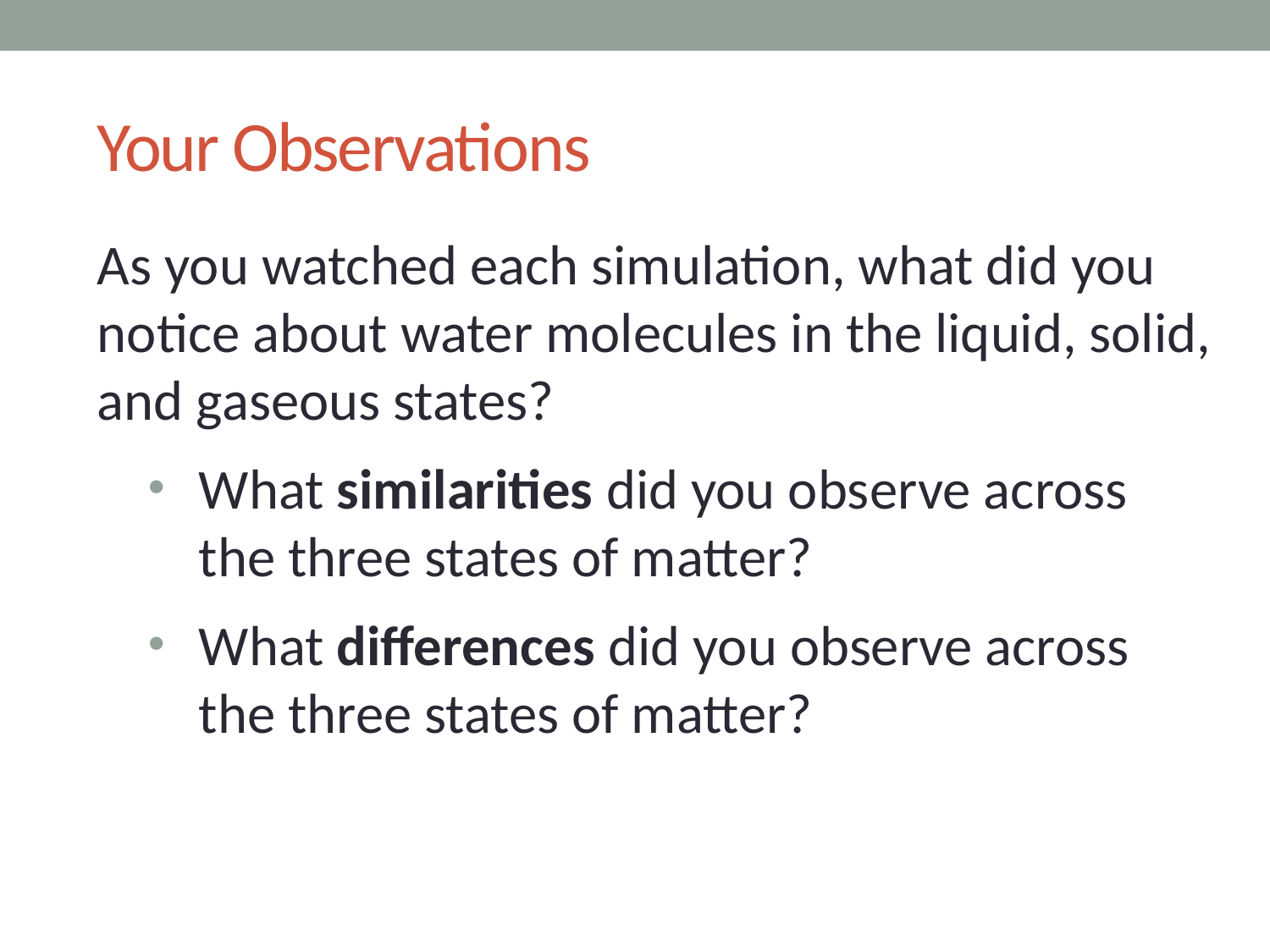

# Your Observations
As you watched each simulation, what did you notice about water molecules in the liquid, solid, and gaseous states?
What similarities did you observe across the three states of matter?
What differences did you observe across the three states of matter?